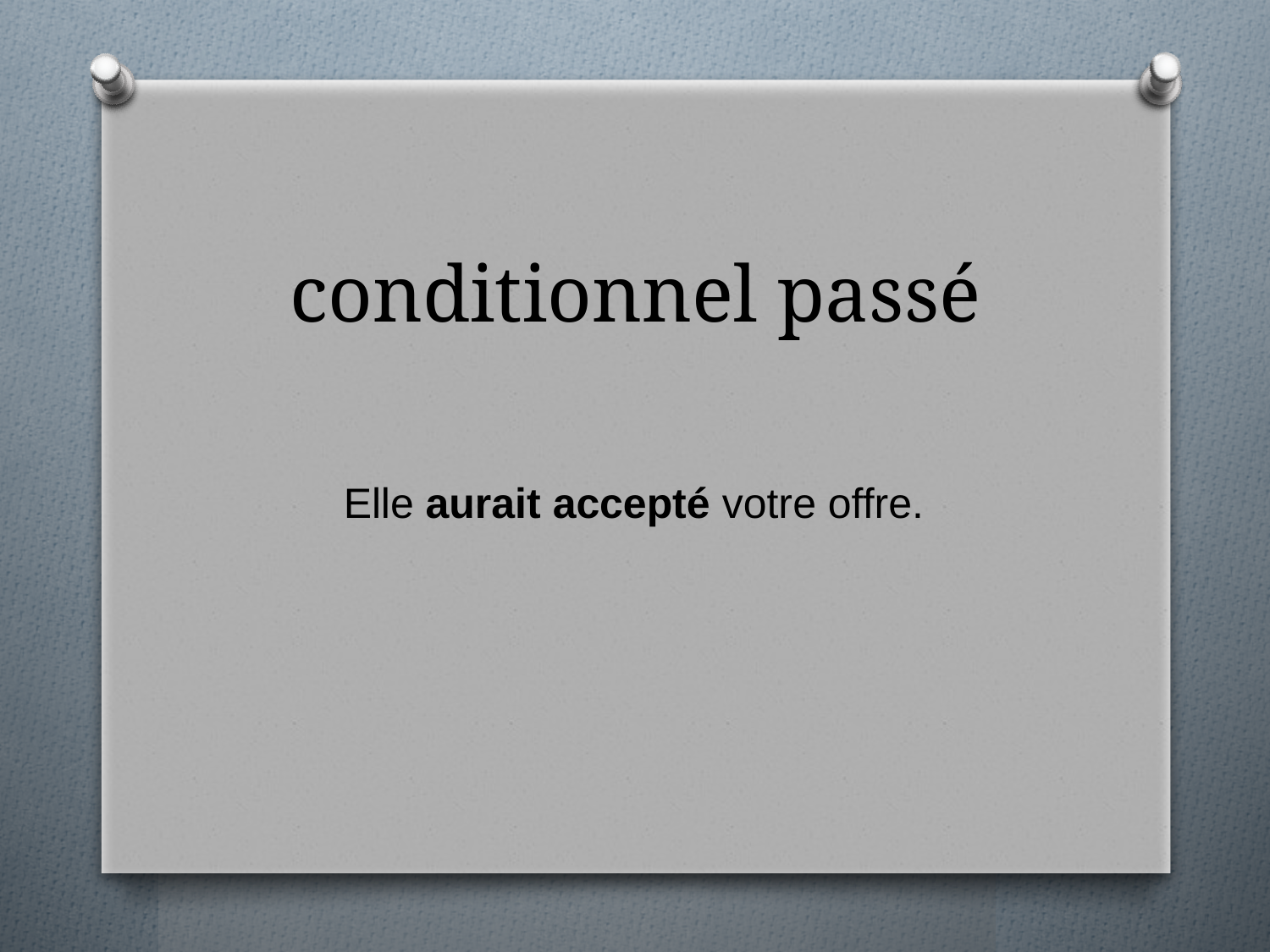

# conditionnel passé

Elle aurait accepté votre offre.